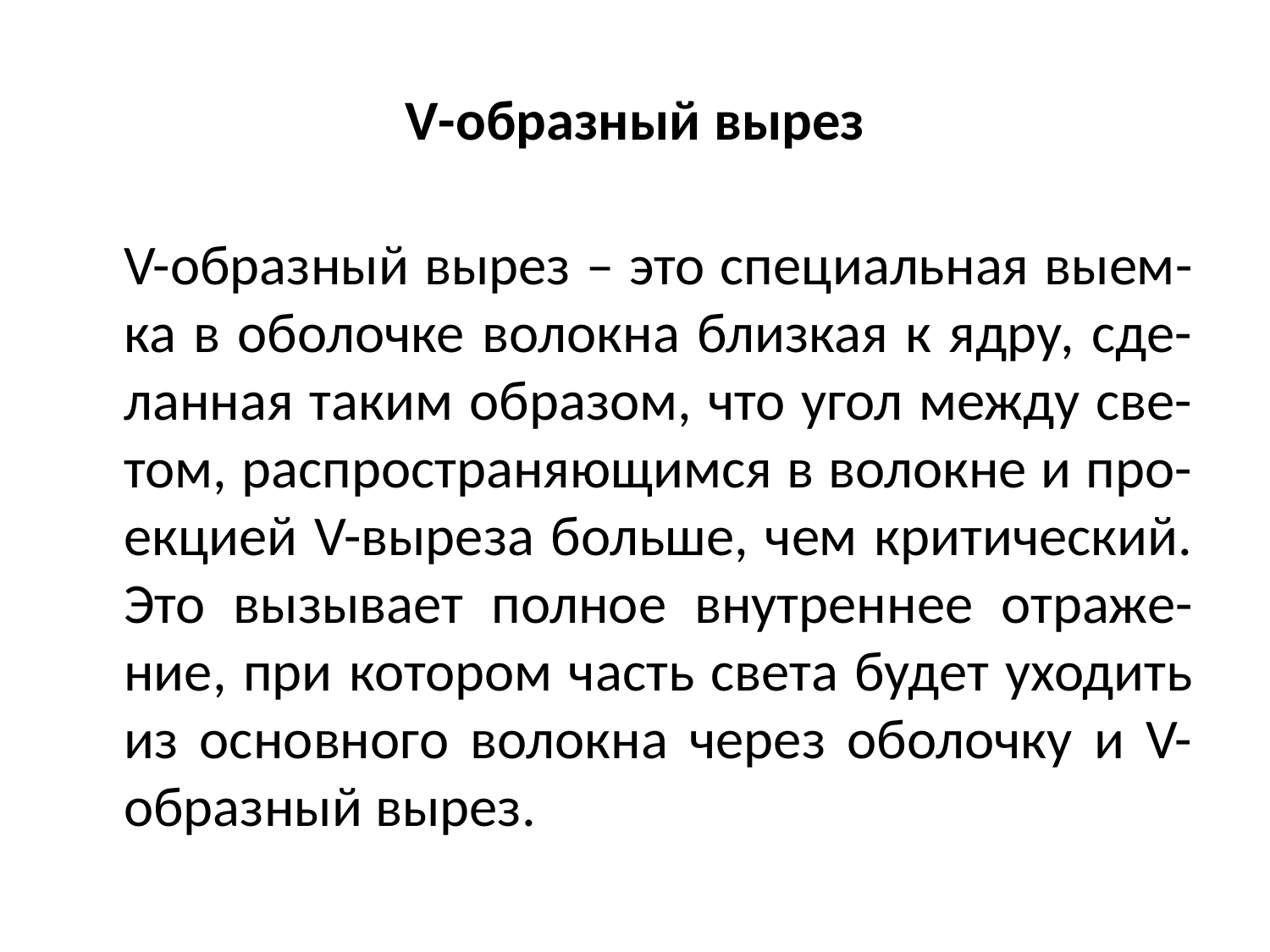

# V-образный вырез
	V-образный вырез – это специальная выем- ка в оболочке волокна близкая к ядру, сде- ланная таким образом, что угол между све- том, распространяющимся в волокне и про- екцией V-выреза больше, чем критический. Это вызывает полное внутреннее отраже- ние, при котором часть света будет уходить из основного волокна через оболочку и V-образный вырез.